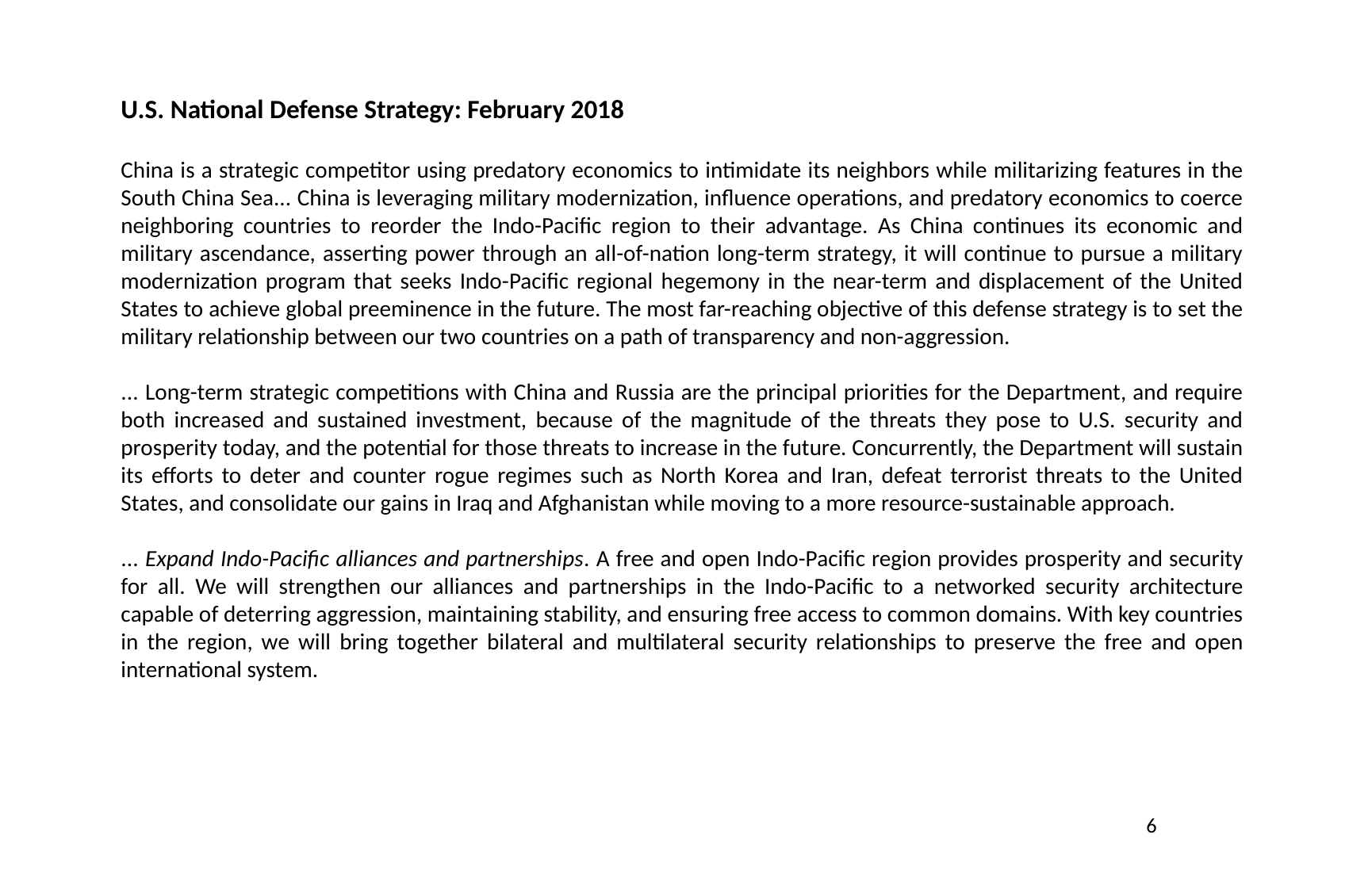

U.S. National Defense Strategy: February 2018

China is a strategic competitor using predatory economics to intimidate its neighbors while militarizing features in the South China Sea... China is leveraging military modernization, influence operations, and predatory economics to coerce neighboring countries to reorder the Indo-Pacific region to their advantage. As China continues its economic and military ascendance, asserting power through an all-of-nation long-term strategy, it will continue to pursue a military modernization program that seeks Indo-Pacific regional hegemony in the near-term and displacement of the United States to achieve global preeminence in the future. The most far-reaching objective of this defense strategy is to set the military relationship between our two countries on a path of transparency and non-aggression.

... Long-term strategic competitions with China and Russia are the principal priorities for the Department, and require both increased and sustained investment, because of the magnitude of the threats they pose to U.S. security and prosperity today, and the potential for those threats to increase in the future. Concurrently, the Department will sustain its efforts to deter and counter rogue regimes such as North Korea and Iran, defeat terrorist threats to the United States, and consolidate our gains in Iraq and Afghanistan while moving to a more resource-sustainable approach.

... Expand Indo-Pacific alliances and partnerships. A free and open Indo-Pacific region provides prosperity and security for all. We will strengthen our alliances and partnerships in the Indo-Pacific to a networked security architecture capable of deterring aggression, maintaining stability, and ensuring free access to common domains. With key countries in the region, we will bring together bilateral and multilateral security relationships to preserve the free and open international system.

6